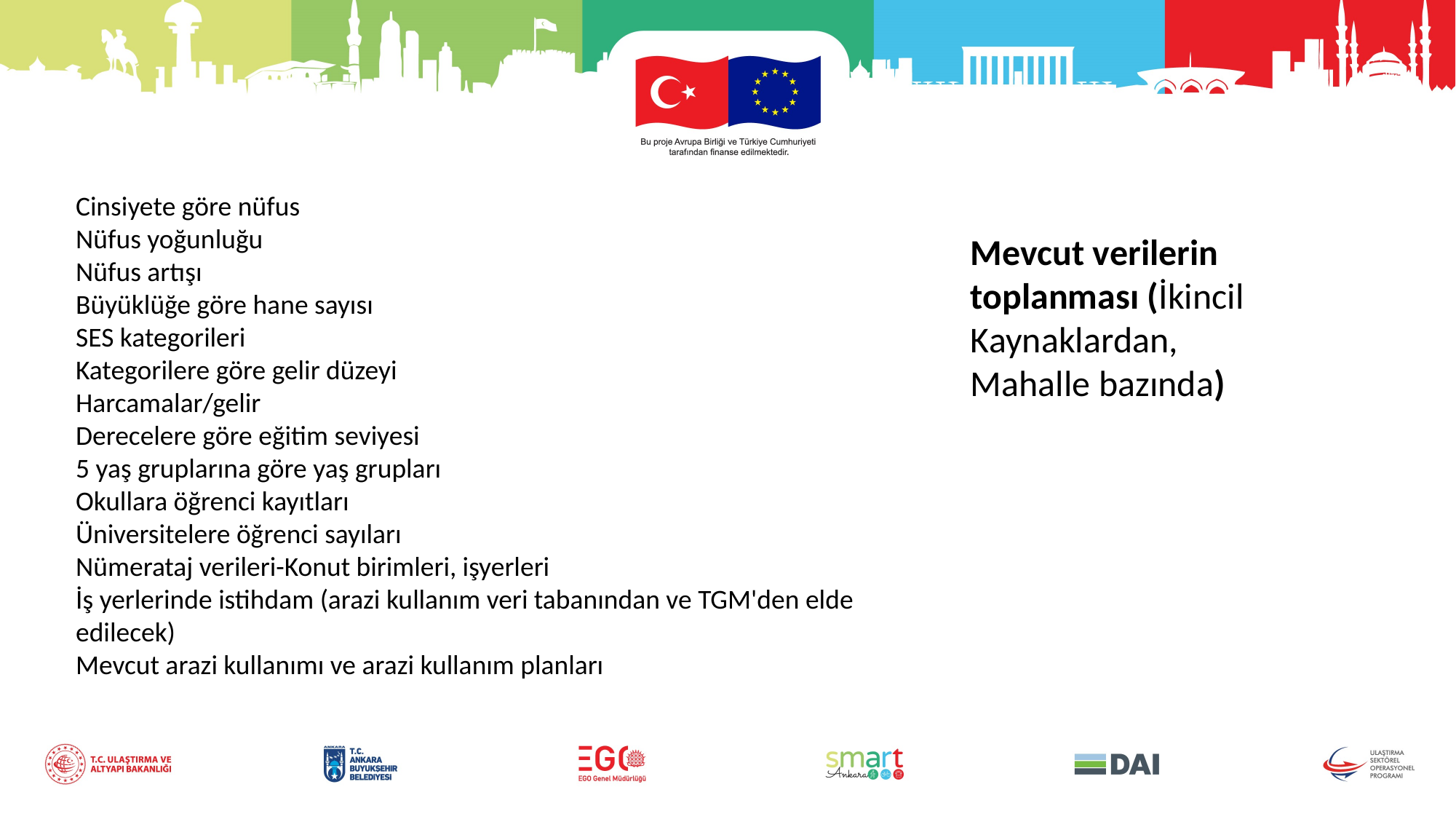

Cinsiyete göre nüfus
Nüfus yoğunluğu
Nüfus artışı
Büyüklüğe göre hane sayısı
SES kategorileri
Kategorilere göre gelir düzeyi
Harcamalar/gelir
Derecelere göre eğitim seviyesi
5 yaş gruplarına göre yaş grupları
Okullara öğrenci kayıtları
Üniversitelere öğrenci sayıları
Nümerataj verileri-Konut birimleri, işyerleri
İş yerlerinde istihdam (arazi kullanım veri tabanından ve TGM'den elde edilecek)
Mevcut arazi kullanımı ve arazi kullanım planları
Mevcut verilerin toplanması (İkincil Kaynaklardan, Mahalle bazında)